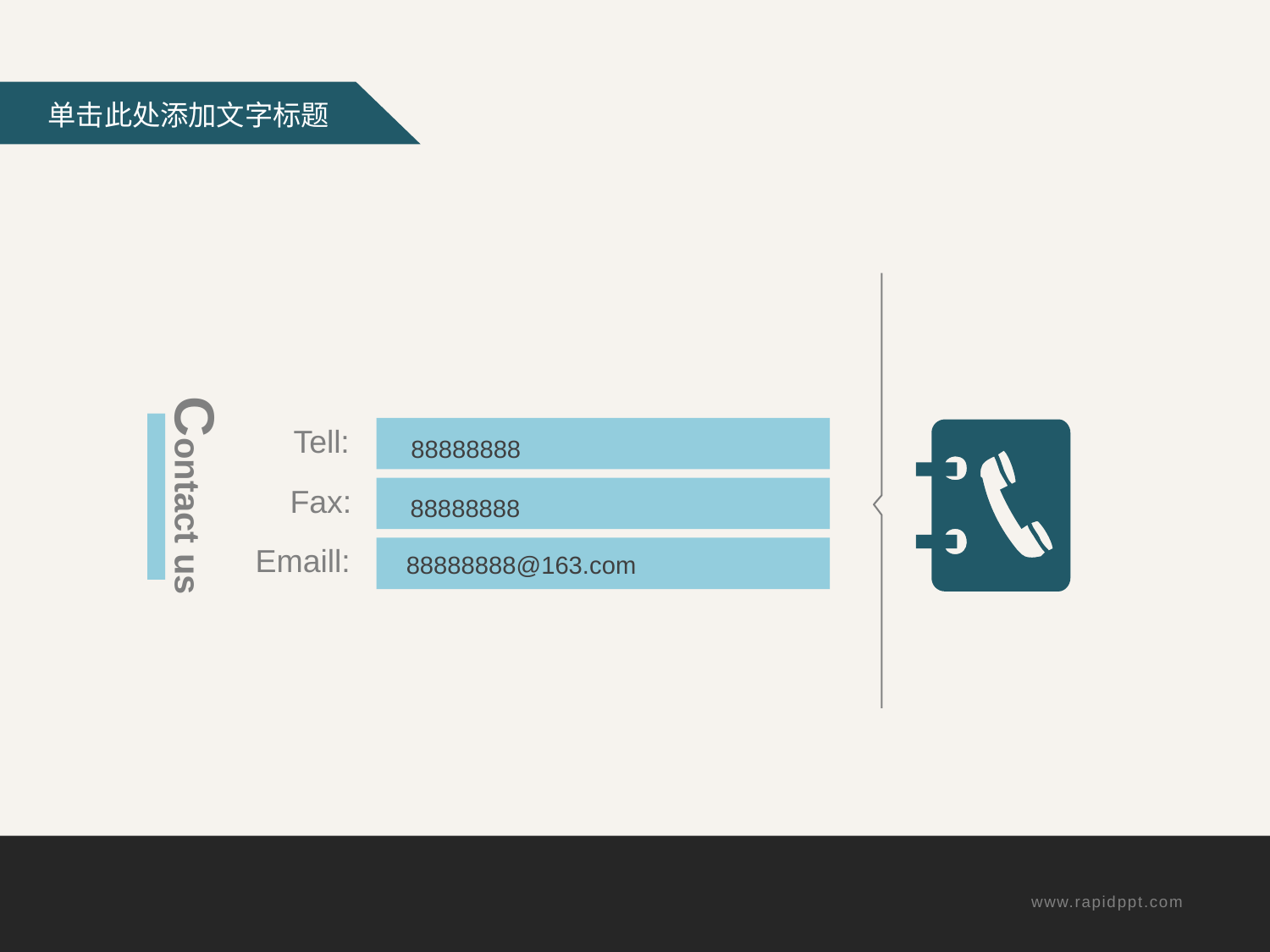

Contact us
Tell:

Fax:

Emaill:

88888888
88888888
88888888@163.com